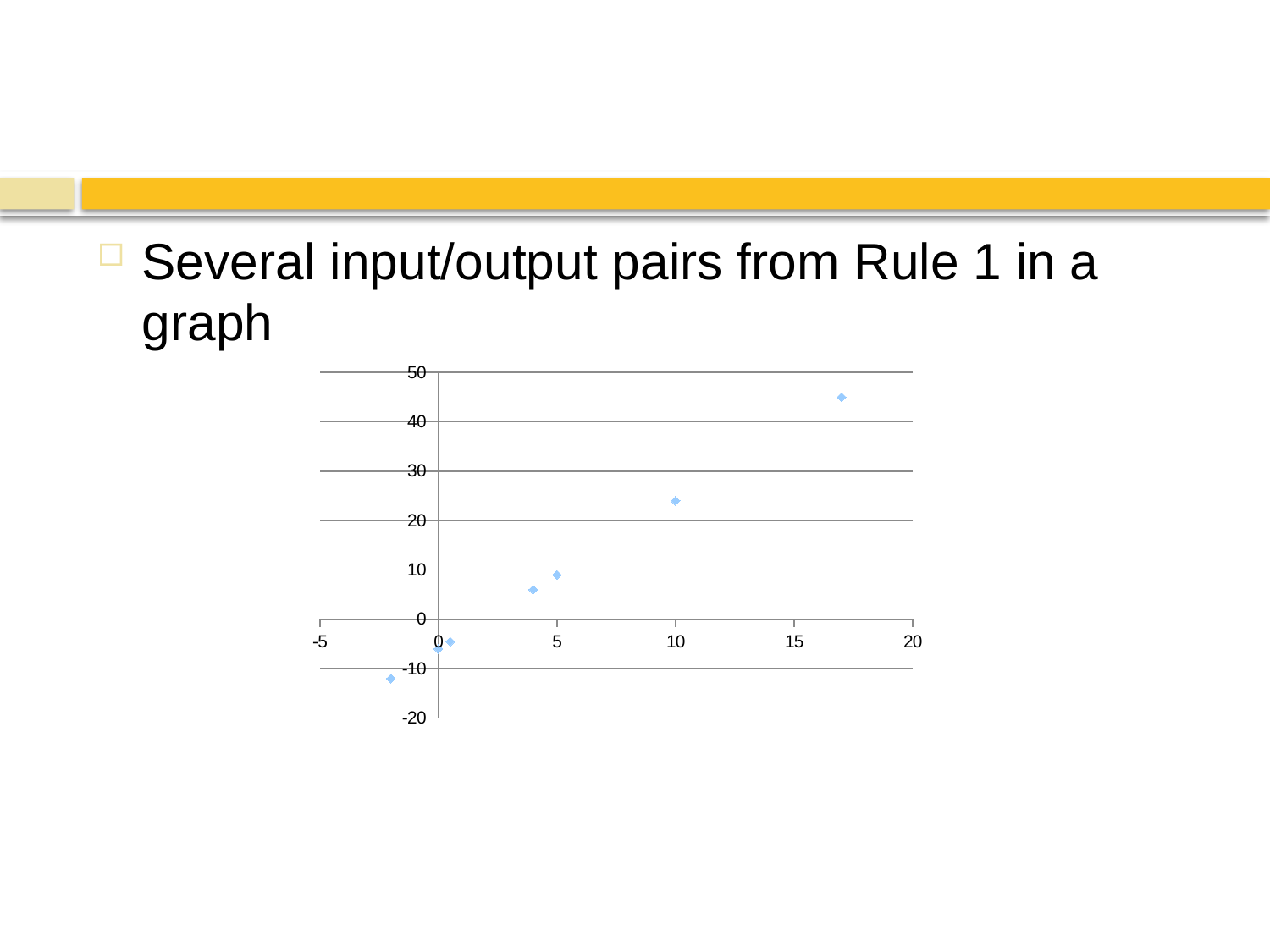

#
Several input/output pairs from Rule 1 in a graph

### Chart

| Category |  |
|---|---|